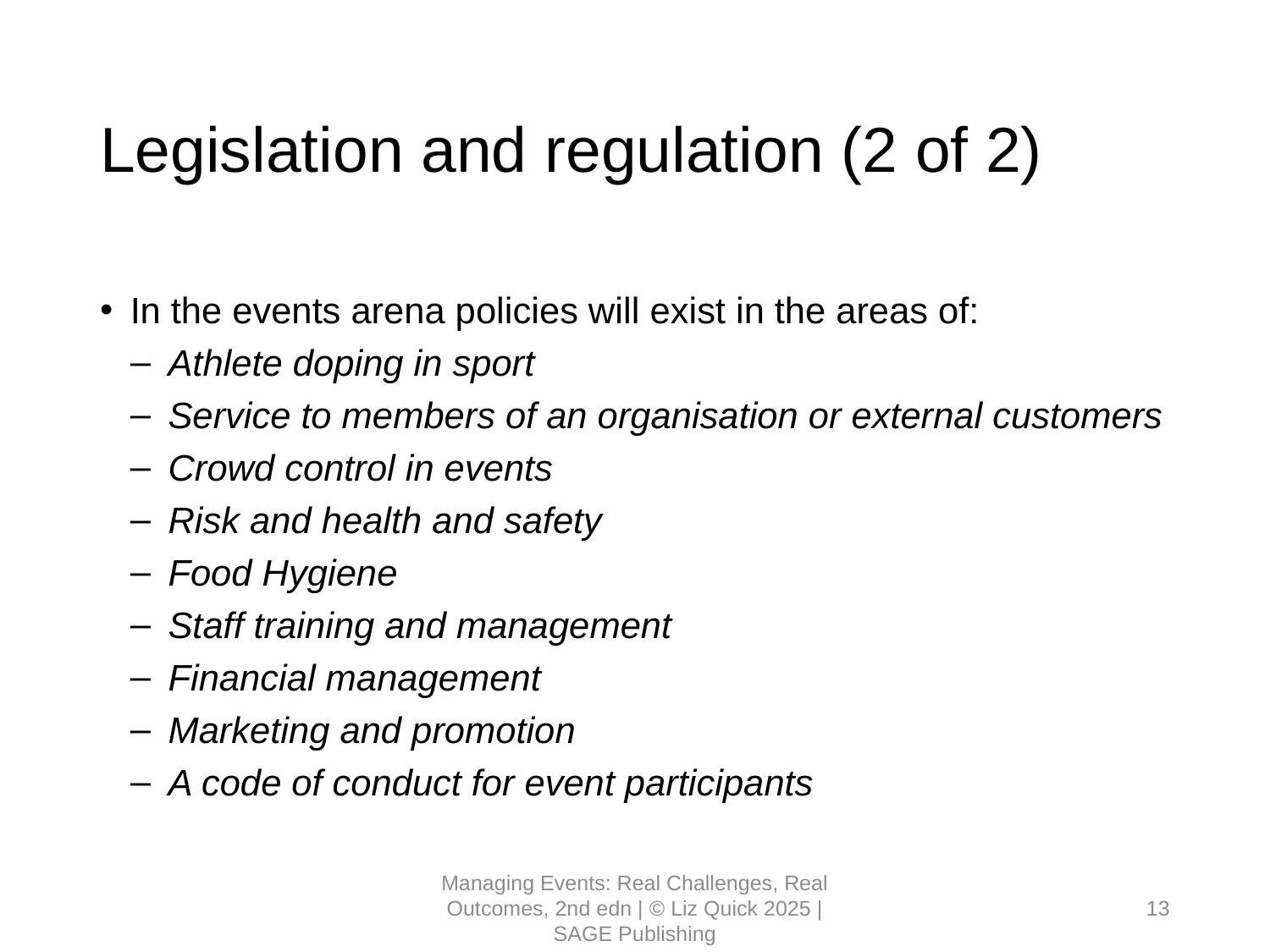

# Legislation and regulation (2 of 2)
In the events arena policies will exist in the areas of:
Athlete doping in sport
Service to members of an organisation or external customers
Crowd control in events
Risk and health and safety
Food Hygiene
Staff training and management
Financial management
Marketing and promotion
A code of conduct for event participants
Managing Events: Real Challenges, Real Outcomes, 2nd edn | © Liz Quick 2025 | SAGE Publishing
13